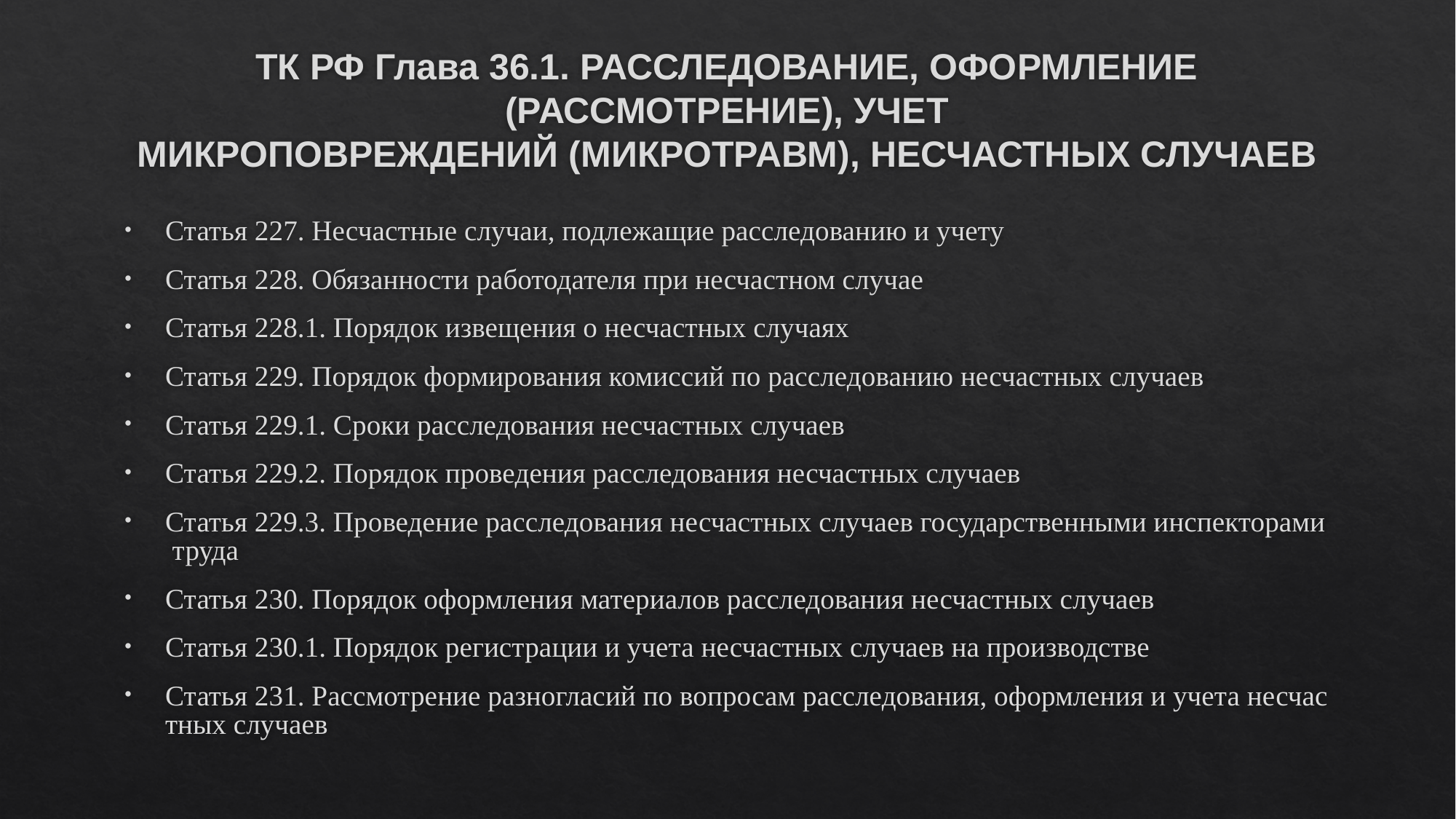

# ТК РФ Глава 36.1. РАССЛЕДОВАНИЕ, ОФОРМЛЕНИЕ (РАССМОТРЕНИЕ), УЧЕТ МИКРОПОВРЕЖДЕНИЙ (МИКРОТРАВМ), НЕСЧАСТНЫХ СЛУЧАЕВ
Статья 227. Несчастные случаи, подлежащие расследованию и учету
Статья 228. Обязанности работодателя при несчастном случае
Статья 228.1. Порядок извещения о несчастных случаях
Статья 229. Порядок формирования комиссий по расследованию несчастных случаев
Статья 229.1. Сроки расследования несчастных случаев
Статья 229.2. Порядок проведения расследования несчастных случаев
Статья 229.3. Проведение расследования несчастных случаев государственными инспекторами труда
Статья 230. Порядок оформления материалов расследования несчастных случаев
Статья 230.1. Порядок регистрации и учета несчастных случаев на производстве
Статья 231. Рассмотрение разногласий по вопросам расследования, оформления и учета несчастных случаев